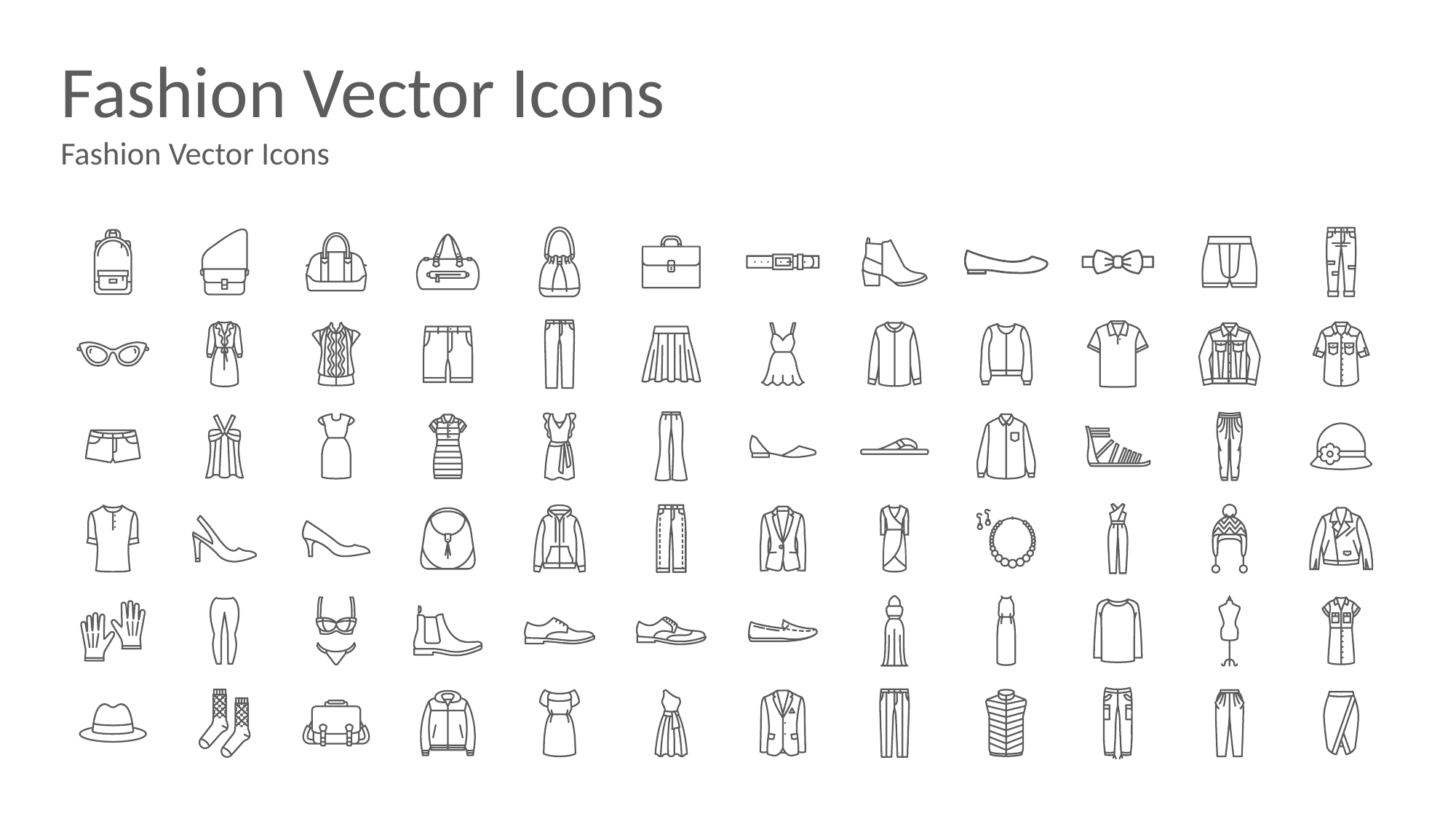

# Fashion Vector Icons
Fashion Vector Icons